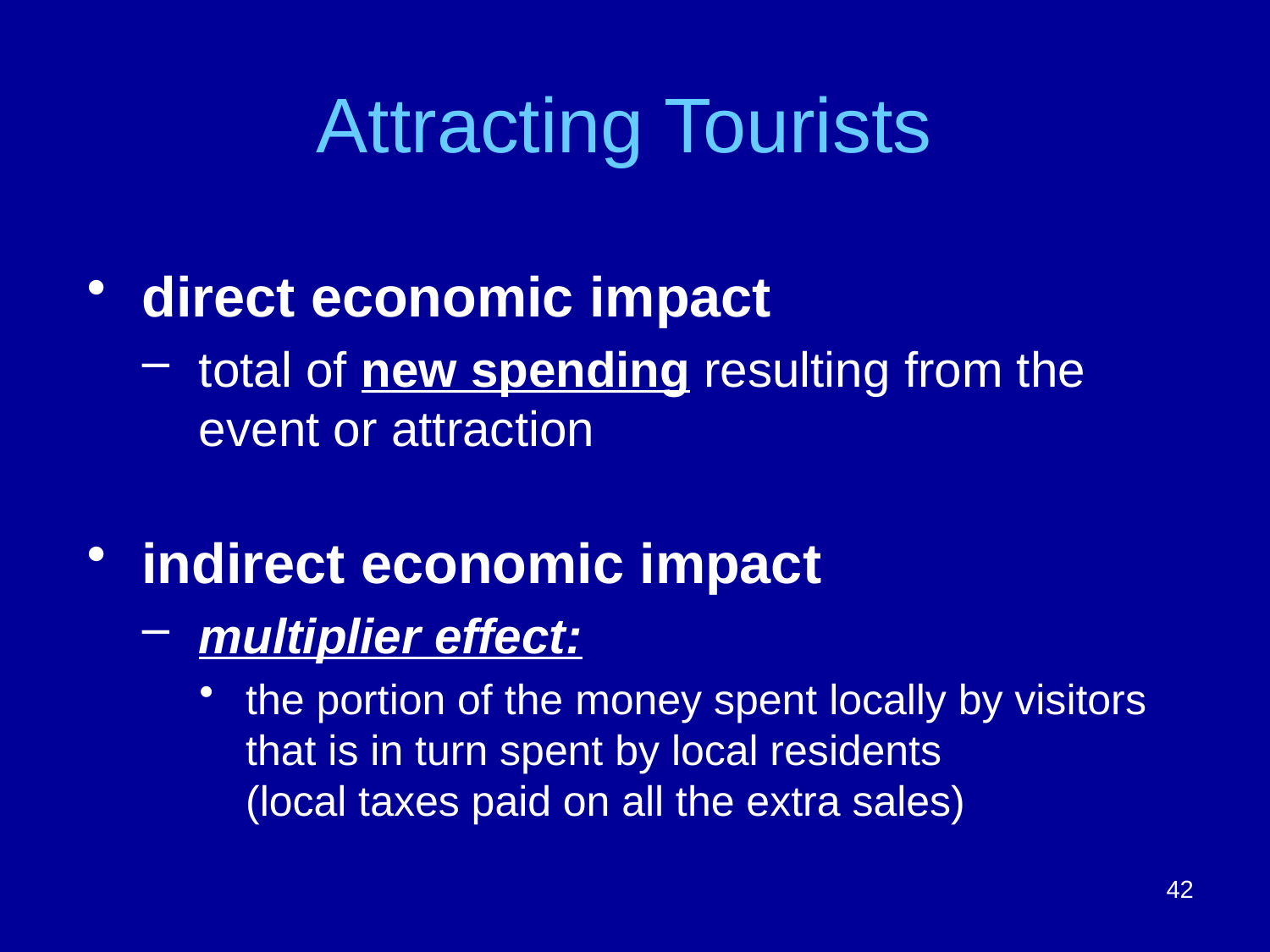

# Attracting Tourists
direct economic impact
total of new spending resulting from the event or attraction
indirect economic impact
multiplier effect:
the portion of the money spent locally by visitors that is in turn spent by local residents
(local taxes paid on all the extra sales)
42